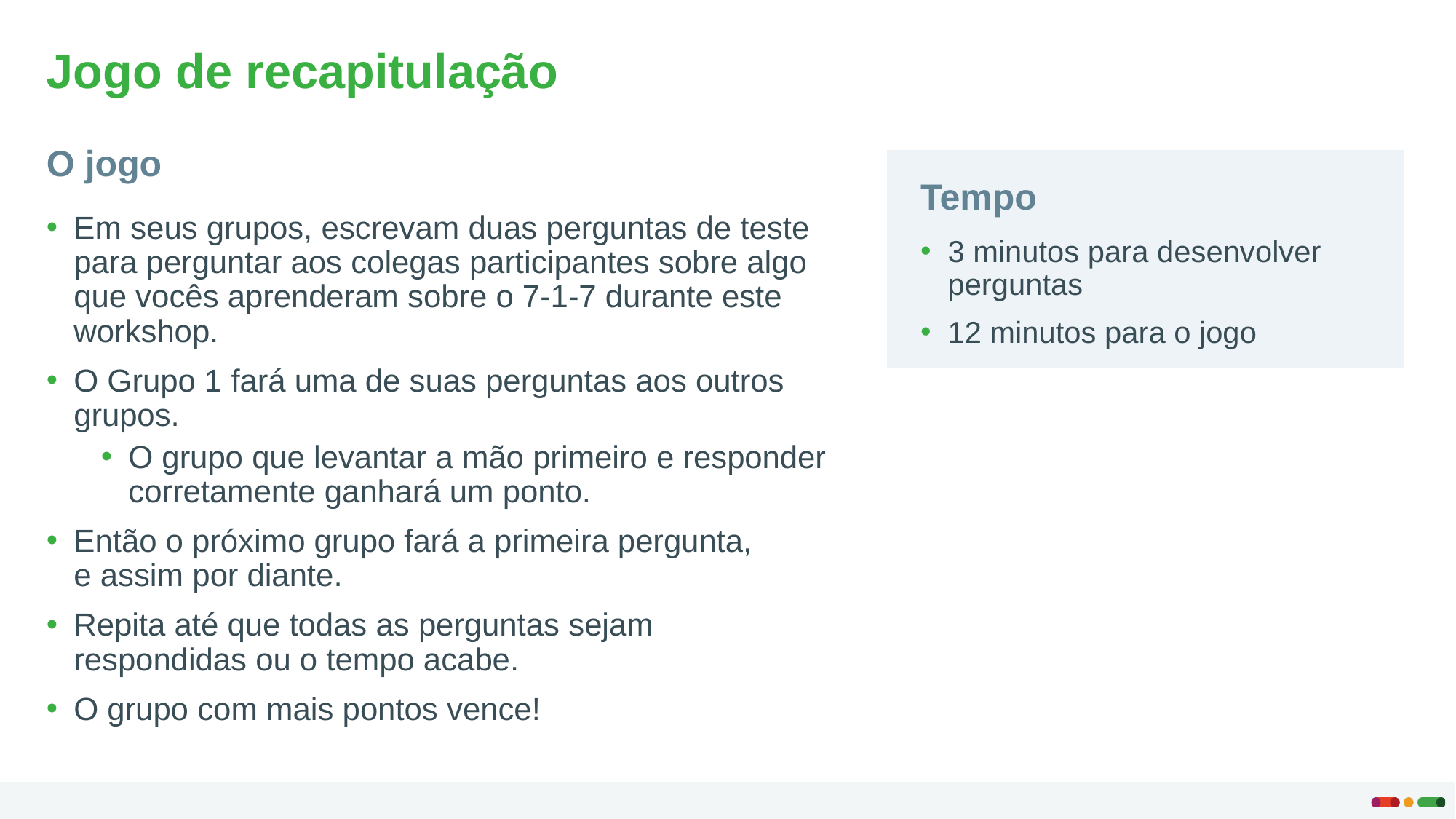

# Jogo de recapitulação
O jogo
Tempo

Em seus grupos, escrevam duas perguntas de teste para perguntar aos colegas participantes sobre algo que vocês aprenderam sobre o 7-1-7 durante este workshop.
O Grupo 1 fará uma de suas perguntas aos outros grupos.
O grupo que levantar a mão primeiro e responder corretamente ganhará um ponto.
Então o próximo grupo fará a primeira pergunta,
e assim por diante.
Repita até que todas as perguntas sejam
respondidas ou o tempo acabe.
O grupo com mais pontos vence!

3 minutos para desenvolver perguntas
12 minutos para o jogo